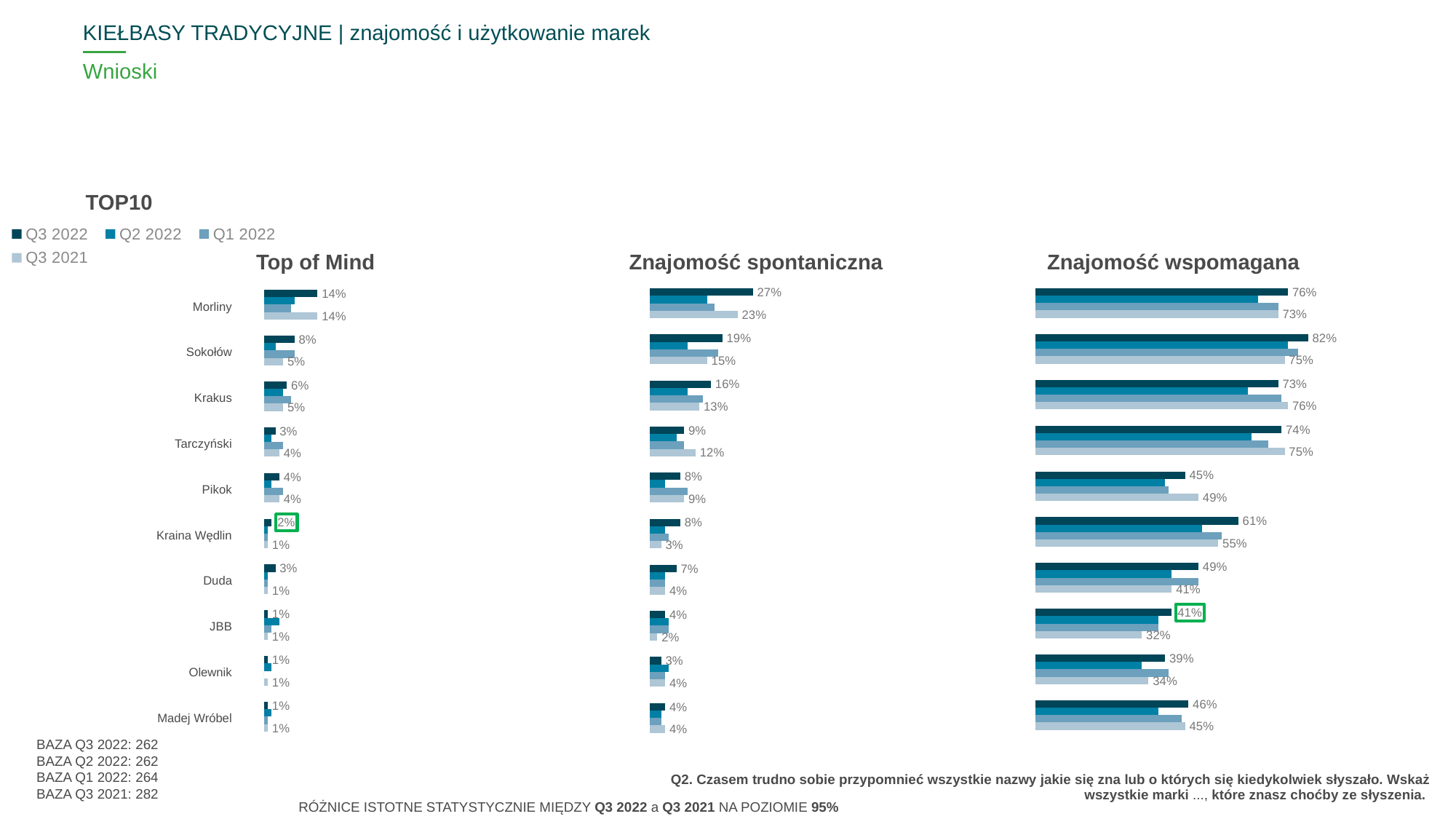

KIEŁBASY TRADYCYJNE | znajomość i użytkowanie marek
# Wnioski
TOP10

### Chart

| Category | Q3 2022 | Q2 2022 | Q1 2022 | Q3 2021 |
|---|---|---|---|---|
|  | None | None | None | None |
|  | None | None | None | None |
|  | None | None | None | None |
|  | None | None | None | None |
|  | None | None | None | None |
|  | None | None | None | None |
|  | None | None | None | None |
Top of Mind
Znajomość spontaniczna
Znajomość wspomagana
| ^DELROW^ |
| --- |
| Morliny |
| Sokołów |
| Krakus |
| Tarczyński |
| Pikok |
| Kraina Wędlin |
| Duda |
| JBB |
| Olewnik |
| Madej Wróbel |

### Chart

| Category | Q3 2022 | Q2 2022 | Q1 2022 | Q3 2021 |
|---|---|---|---|---|
| Morliny | 0.14 | 0.08 | 0.07 | 0.14 |
| Sokołów | 0.08 | 0.03 | 0.08 | 0.05 |
| Krakus | 0.06 | 0.05 | 0.07 | 0.05 |
| Tarczyński | 0.03 | 0.02 | 0.05 | 0.04 |
| Pikok | 0.04 | 0.02 | 0.05 | 0.04 |
| Kraina Wędlin | 0.02 | 0.01 | 0.01 | 0.01 |
| Duda | 0.03 | 0.01 | 0.01 | 0.01 |
| JBB | 0.01 | 0.04 | 0.02 | 0.01 |
| Olewnik | 0.01 | 0.02 | 0.0 | 0.01 |
| Madej Wróbel | 0.01 | 0.02 | 0.01 | 0.01 |

### Chart

| Category | Q3 2022 | Q2 2022 | Q1 2022 | Q3 2021 |
|---|---|---|---|---|
| Morliny | 0.27 | 0.15 | 0.17 | 0.23 |
| Sokołów | 0.19 | 0.1 | 0.18 | 0.15 |
| Krakus | 0.16 | 0.1 | 0.14 | 0.13 |
| Tarczyński | 0.09 | 0.07 | 0.09 | 0.12 |
| Pikok | 0.08 | 0.04 | 0.1 | 0.09 |
| Kraina Wędlin | 0.08 | 0.04 | 0.05 | 0.03 |
| Duda | 0.07 | 0.04 | 0.04 | 0.04 |
| JBB | 0.04 | 0.05 | 0.05 | 0.02 |
| Olewnik | 0.03 | 0.05 | 0.04 | 0.04 |
| Madej Wróbel | 0.04 | 0.03 | 0.03 | 0.04 |

### Chart

| Category | Q3 2022 | Q2 2022 | Q1 2022 | Q3 2021 |
|---|---|---|---|---|
| Morliny | 0.76 | 0.67 | 0.73 | 0.73 |
| Sokołów | 0.82 | 0.76 | 0.79 | 0.75 |
| Krakus | 0.73 | 0.64 | 0.74 | 0.76 |
| Tarczyński | 0.74 | 0.65 | 0.7 | 0.75 |
| Pikok | 0.45 | 0.39 | 0.4 | 0.49 |
| Kraina Wędlin | 0.61 | 0.5 | 0.56 | 0.55 |
| Duda | 0.49 | 0.41 | 0.49 | 0.41 |
| JBB | 0.41 | 0.37 | 0.37 | 0.32 |
| Olewnik | 0.39 | 0.32 | 0.4 | 0.34 |
| Madej Wróbel | 0.46 | 0.37 | 0.44 | 0.45 |
BAZA Q3 2022: 262
BAZA Q2 2022: 262
BAZA Q1 2022: 264
BAZA Q3 2021: 282
Q2. Czasem trudno sobie przypomnieć wszystkie nazwy jakie się zna lub o których się kiedykolwiek słyszało. Wskaż wszystkie marki ..., które znasz choćby ze słyszenia.
RÓŻNICE ISTOTNE STATYSTYCZNIE MIĘDZY Q3 2022 a Q3 2021 NA POZIOMIE 95%